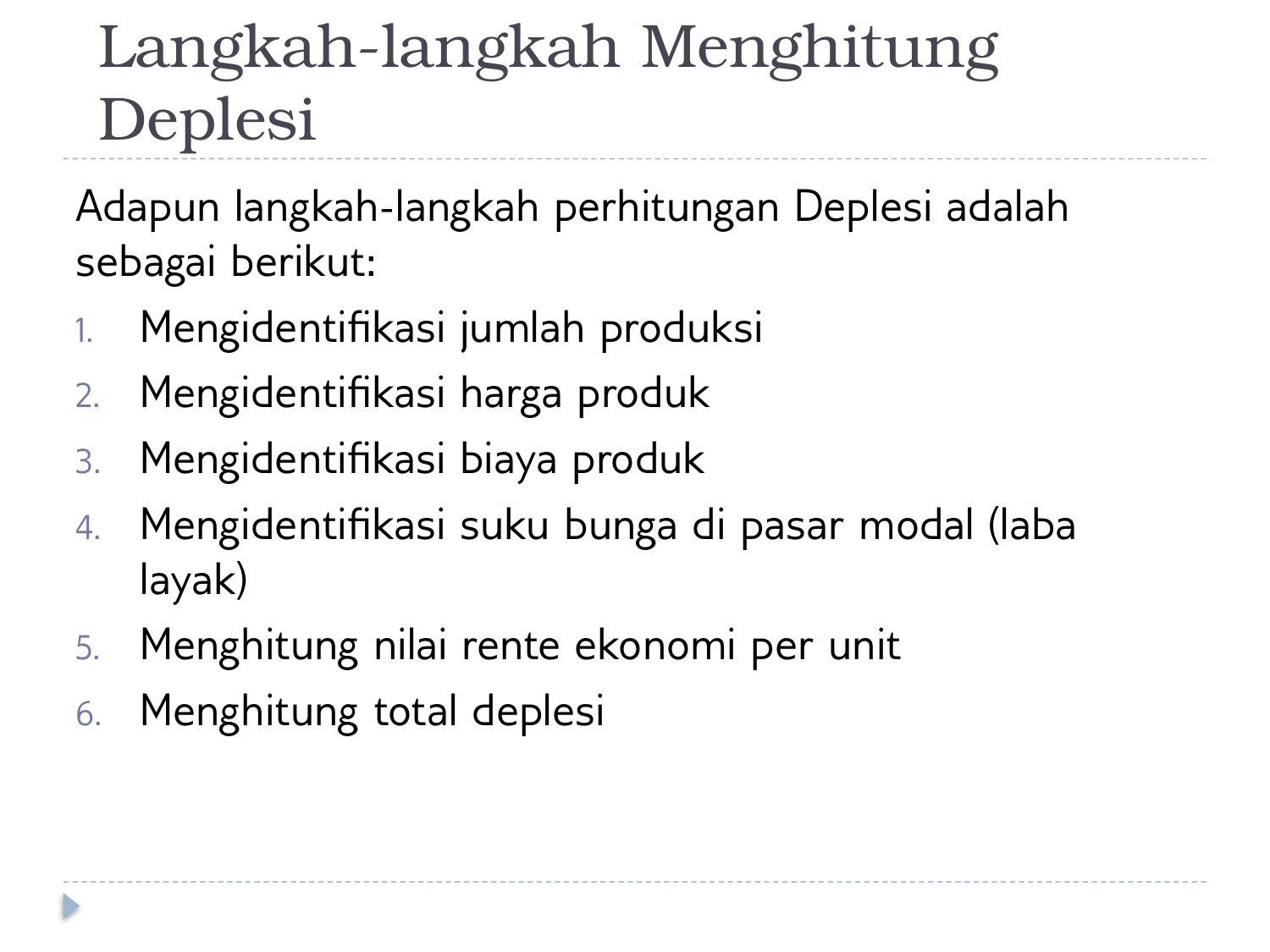

# Langkah-langkah Menghitung Deplesi
Adapun langkah-langkah perhitungan Deplesi adalah sebagai berikut:
Mengidentifikasi jumlah produksi
Mengidentifikasi harga produk
Mengidentifikasi biaya produk
Mengidentifikasi suku bunga di pasar modal (laba layak)
Menghitung nilai rente ekonomi per unit
Menghitung total deplesi